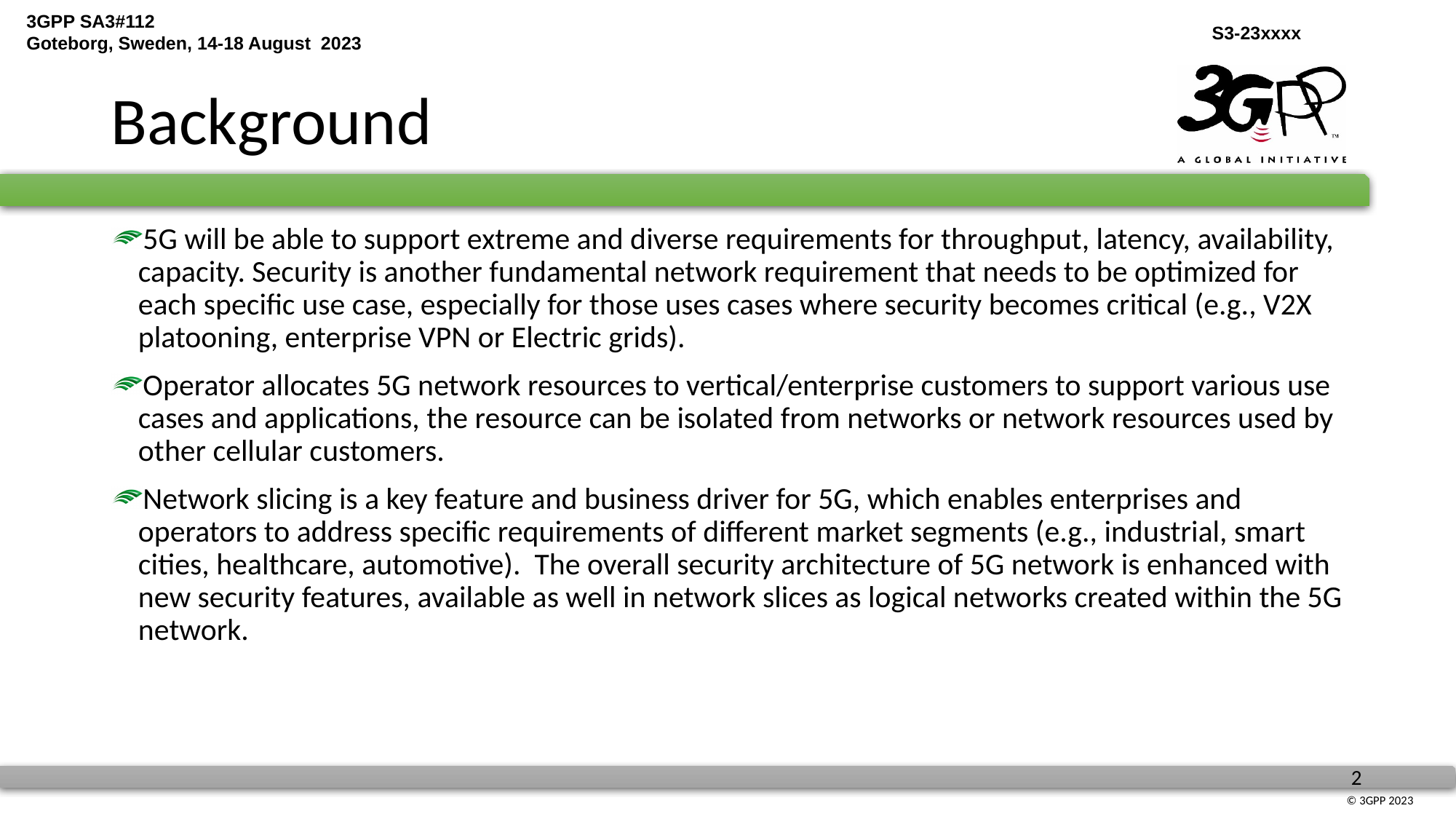

# Background
5G will be able to support extreme and diverse requirements for throughput, latency, availability, capacity. Security is another fundamental network requirement that needs to be optimized for each specific use case, especially for those uses cases where security becomes critical (e.g., V2X platooning, enterprise VPN or Electric grids).
Operator allocates 5G network resources to vertical/enterprise customers to support various use cases and applications, the resource can be isolated from networks or network resources used by other cellular customers.
Network slicing is a key feature and business driver for 5G, which enables enterprises and operators to address specific requirements of different market segments (e.g., industrial, smart cities, healthcare, automotive).  The overall security architecture of 5G network is enhanced with new security features, available as well in network slices as logical networks created within the 5G network.